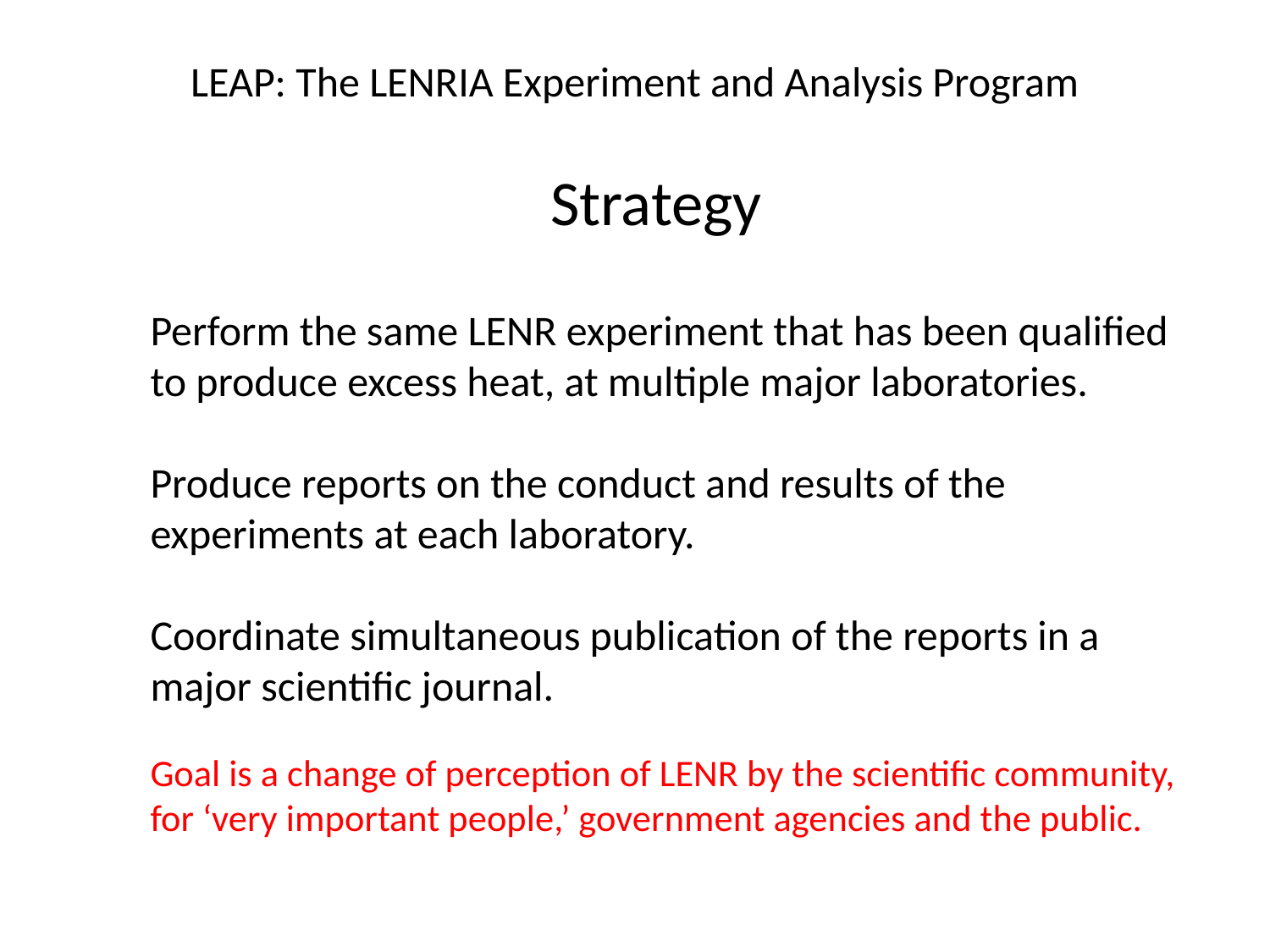

LEAP: The LENRIA Experiment and Analysis Program
Strategy
Perform the same LENR experiment that has been qualified to produce excess heat, at multiple major laboratories.

Produce reports on the conduct and results of the experiments at each laboratory.

Coordinate simultaneous publication of the reports in a major scientific journal.
Goal is a change of perception of LENR by the scientific community, for ‘very important people,’ government agencies and the public.